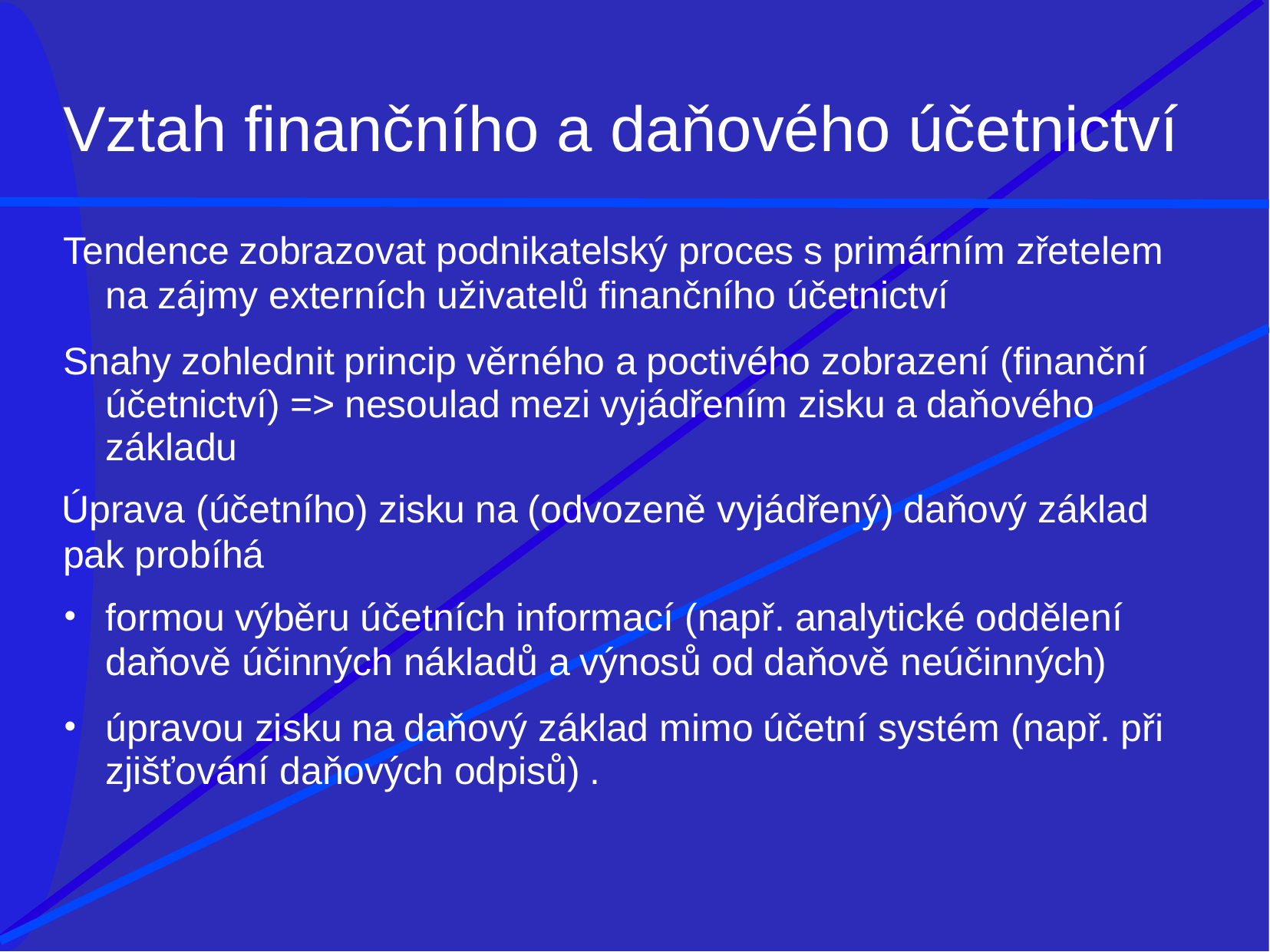

# Vztah finančního a daňového účetnictví
Tendence zobrazovat podnikatelský proces s primárním zřetelem
na zájmy externích uživatelů finančního účetnictví
Snahy zohlednit princip věrného a poctivého zobrazení (finanční účetnictví) => nesoulad mezi vyjádřením zisku a daňového základu
Úprava (účetního) zisku na (odvozeně vyjádřený) daňový základ
pak probíhá
formou výběru účetních informací (např. analytické oddělení
daňově účinných nákladů a výnosů od daňově neúčinných)
úpravou zisku na daňový základ mimo účetní systém (např. při zjišťování daňových odpisů) .